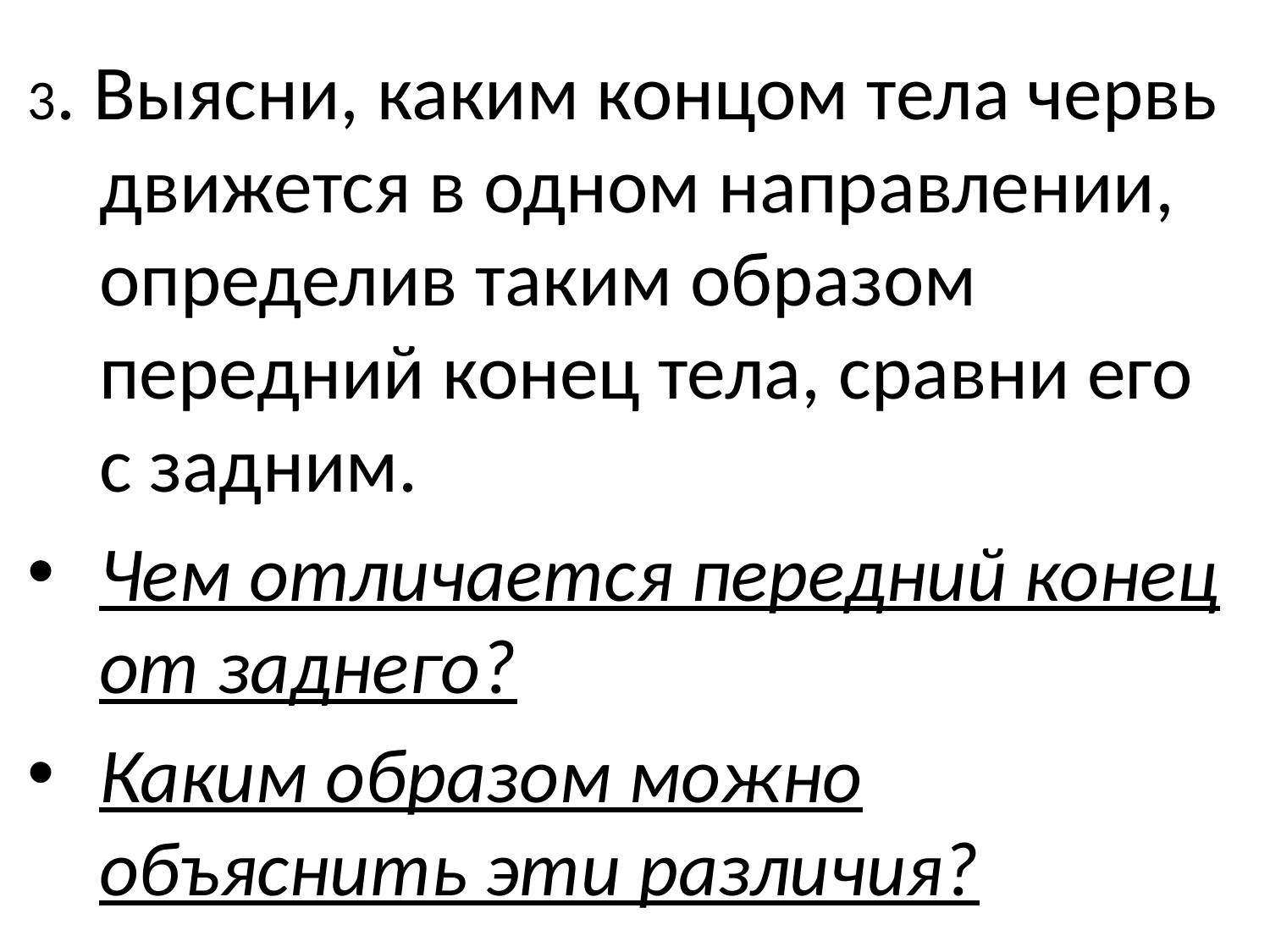

3. Выясни, каким концом тела червь движется в одном направлении, определив таким образом передний конец тела, сравни его с задним.
Чем отличается передний конец от заднего?
Каким образом можно объяснить эти различия?
#